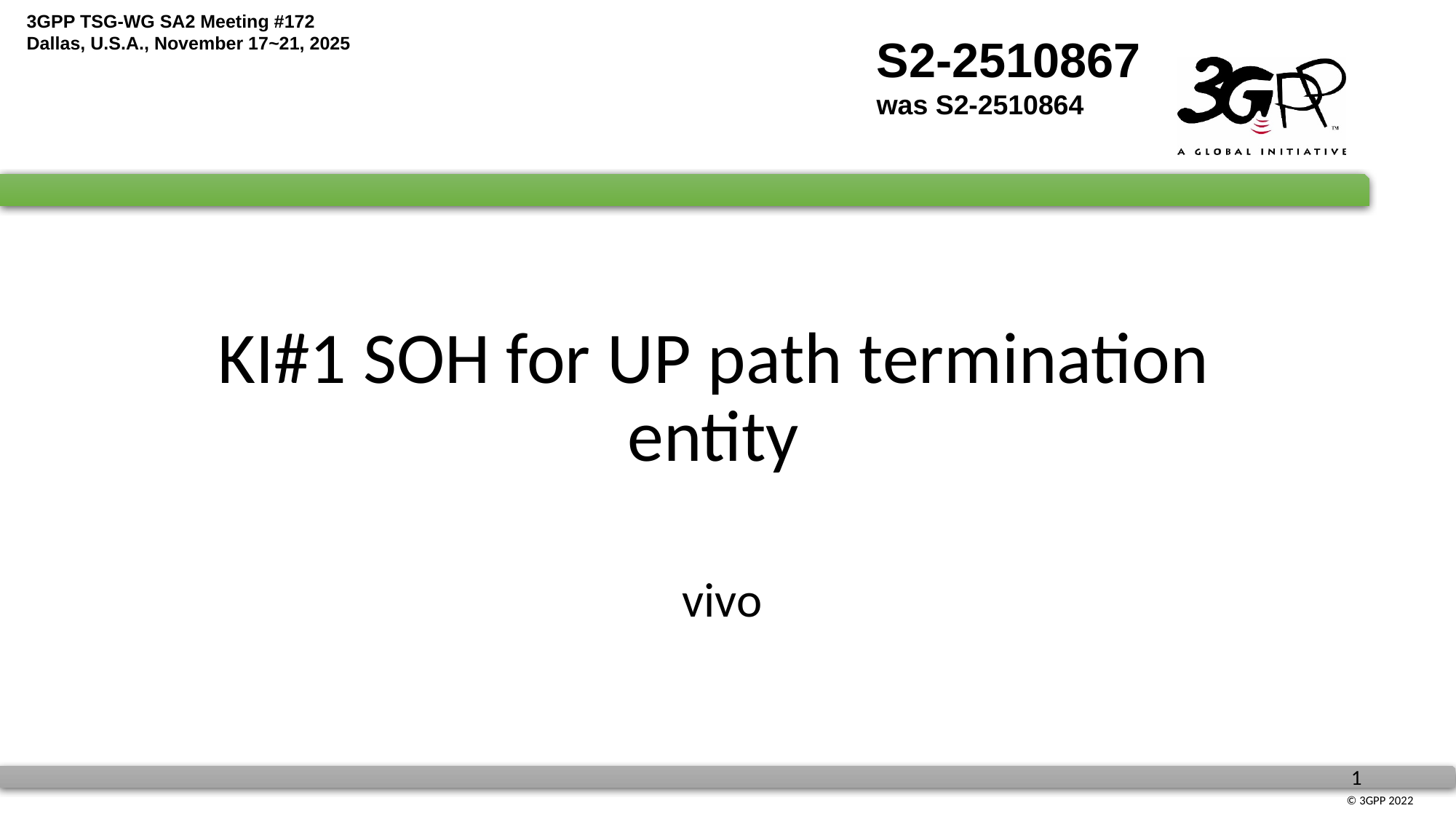

S2-2510867
was S2-2510864
# KI#1 SOH for UP path termination entity
vivo